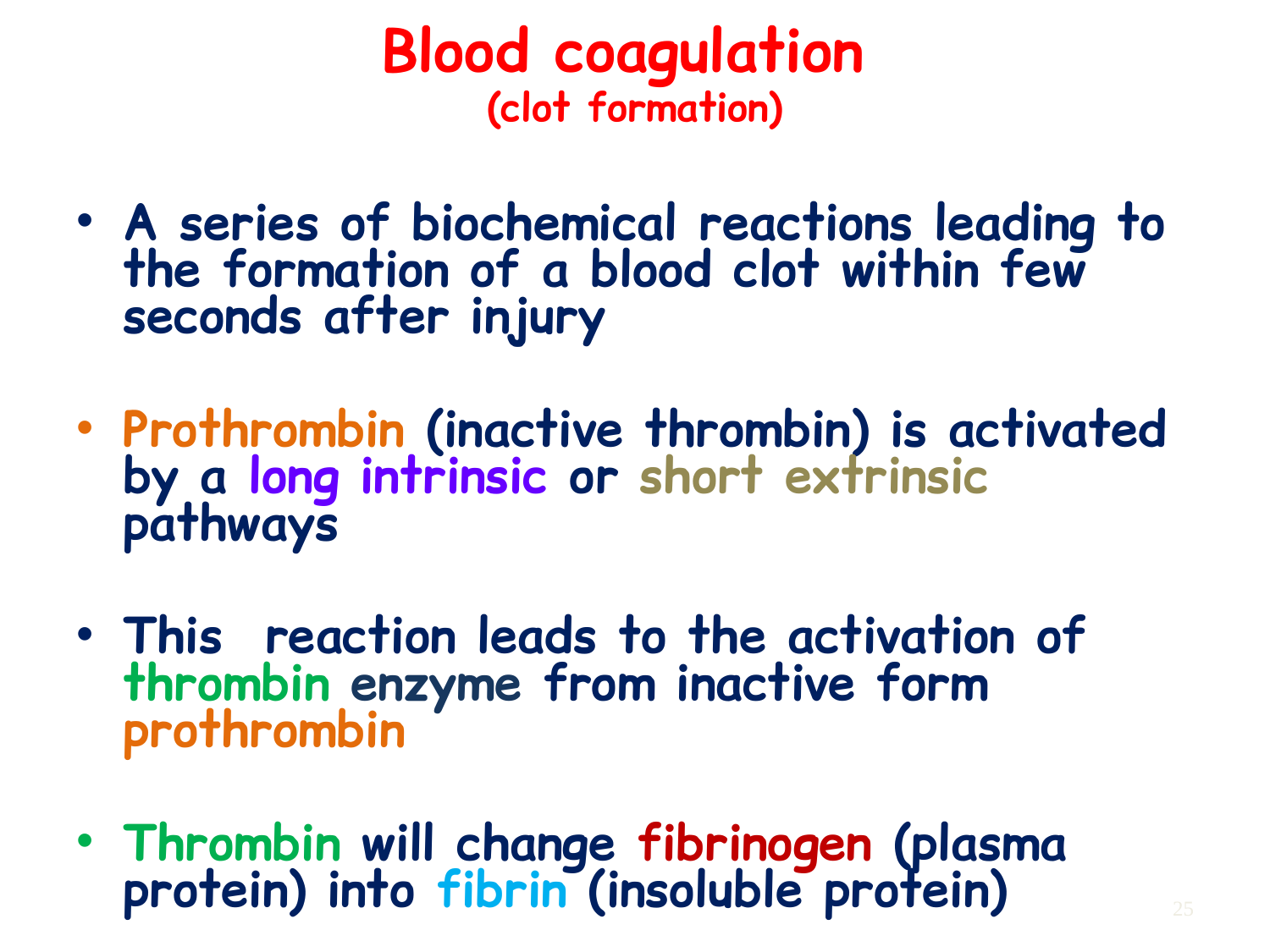

# Blood coagulation (clot formation)
A series of biochemical reactions leading to the formation of a blood clot within few seconds after injury

Prothrombin (inactive thrombin) is activated by a long intrinsic or short extrinsic pathways

This  reaction leads to the activation of thrombin enzyme from inactive form prothrombin

Thrombin will change fibrinogen (plasma protein) into fibrin (insoluble protein)

25